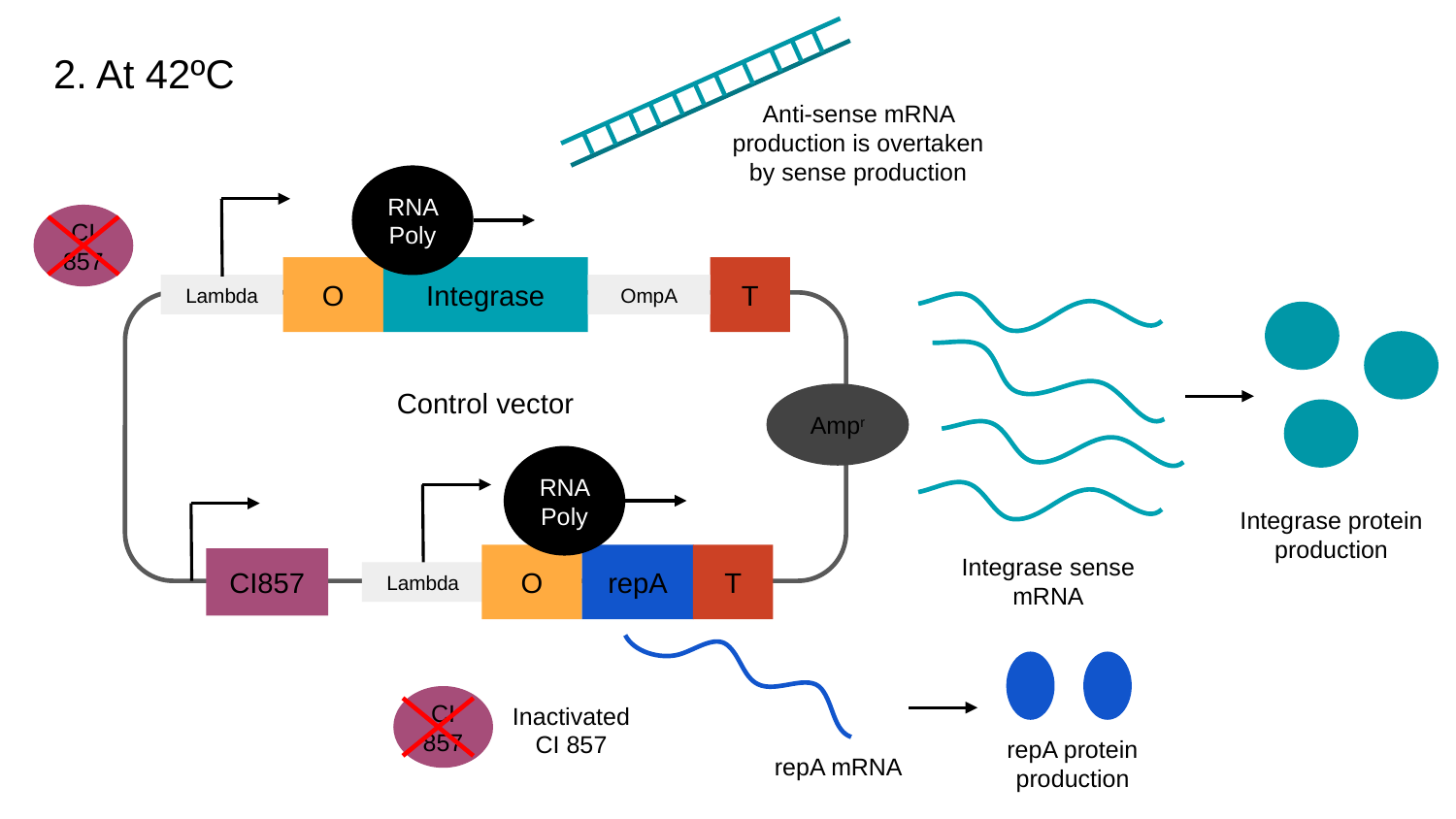

Anti-sense mRNA production is overtaken by sense production
2. At 42ºC
RNA Poly
O
Integrase
T
Lambda
OmpA
Control vector

Ampr
O
T
repA
CI857
Lambda
CI 857

Integrase sense mRNA

Integrase protein production
RNA Poly

repA mRNA

CI 857
Inactivated CI 857
repA protein production